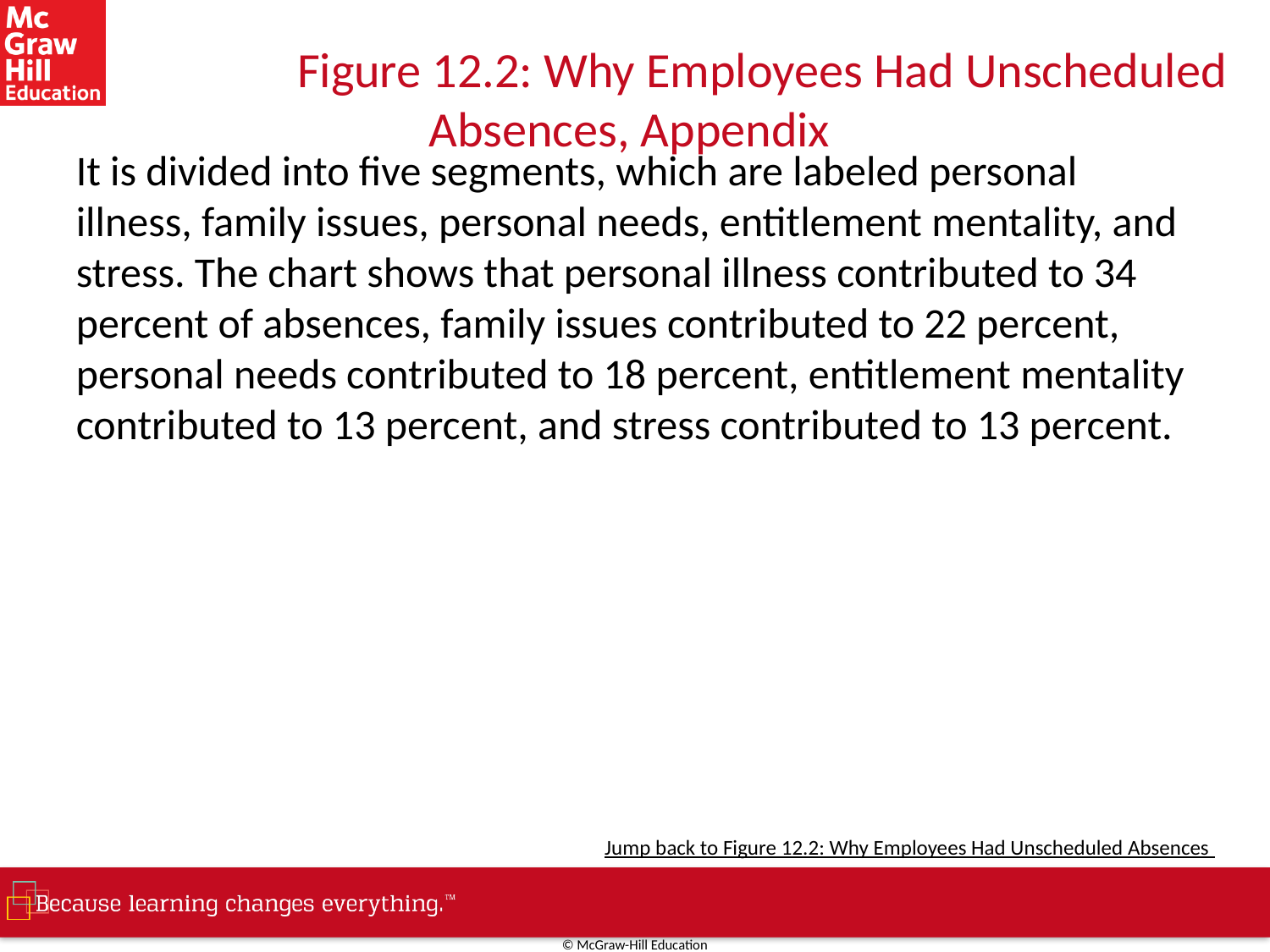

# Figure 12.2: Why Employees Had Unscheduled Absences, Appendix
It is divided into five segments, which are labeled personal illness, family issues, personal needs, entitlement mentality, and stress. The chart shows that personal illness contributed to 34 percent of absences, family issues contributed to 22 percent, personal needs contributed to 18 percent, entitlement mentality contributed to 13 percent, and stress contributed to 13 percent.
Jump back to Figure 12.2: Why Employees Had Unscheduled Absences